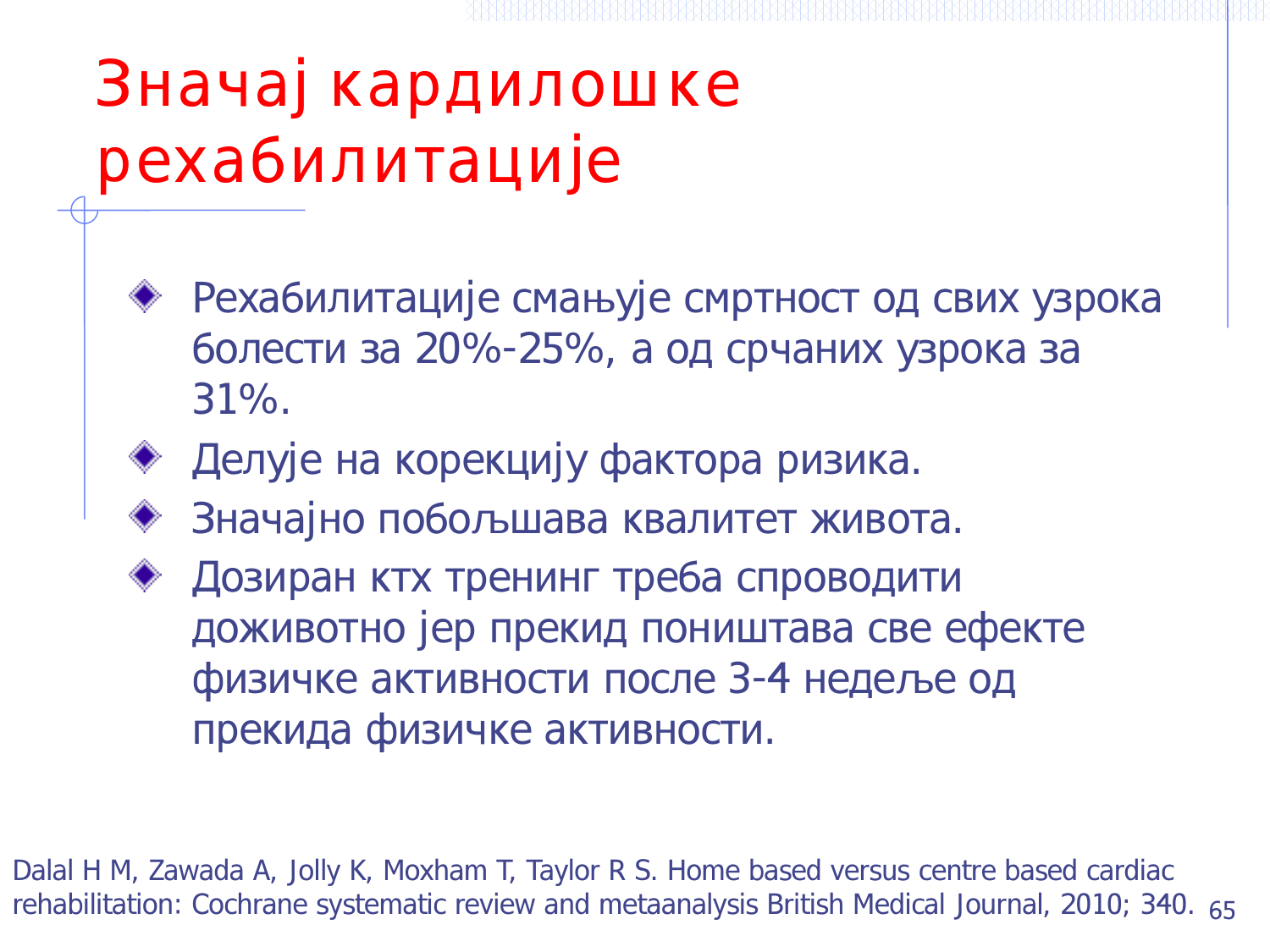

# Значај кардилошке рехабилитације
Рехабилитације смањује смртност од свих узрока болести за 20%-25%, а од срчаних узрока за 31%.
Делује на корекцију фактора ризика.
Значајно побољшава квалитет живота.
Дозиран ктх тренинг треба спроводити доживотно јер прекид поништава све ефекте физичке активности после 3-4 недеље од прекида физичке активности.
Dalal H M, Zawada A, Jolly K, Moxham T, Taylor R S. Home based versus centre based cardiac rehabilitation: Cochrane systematic review and metaanalysis British Medical Journal, 2010; 340.
65